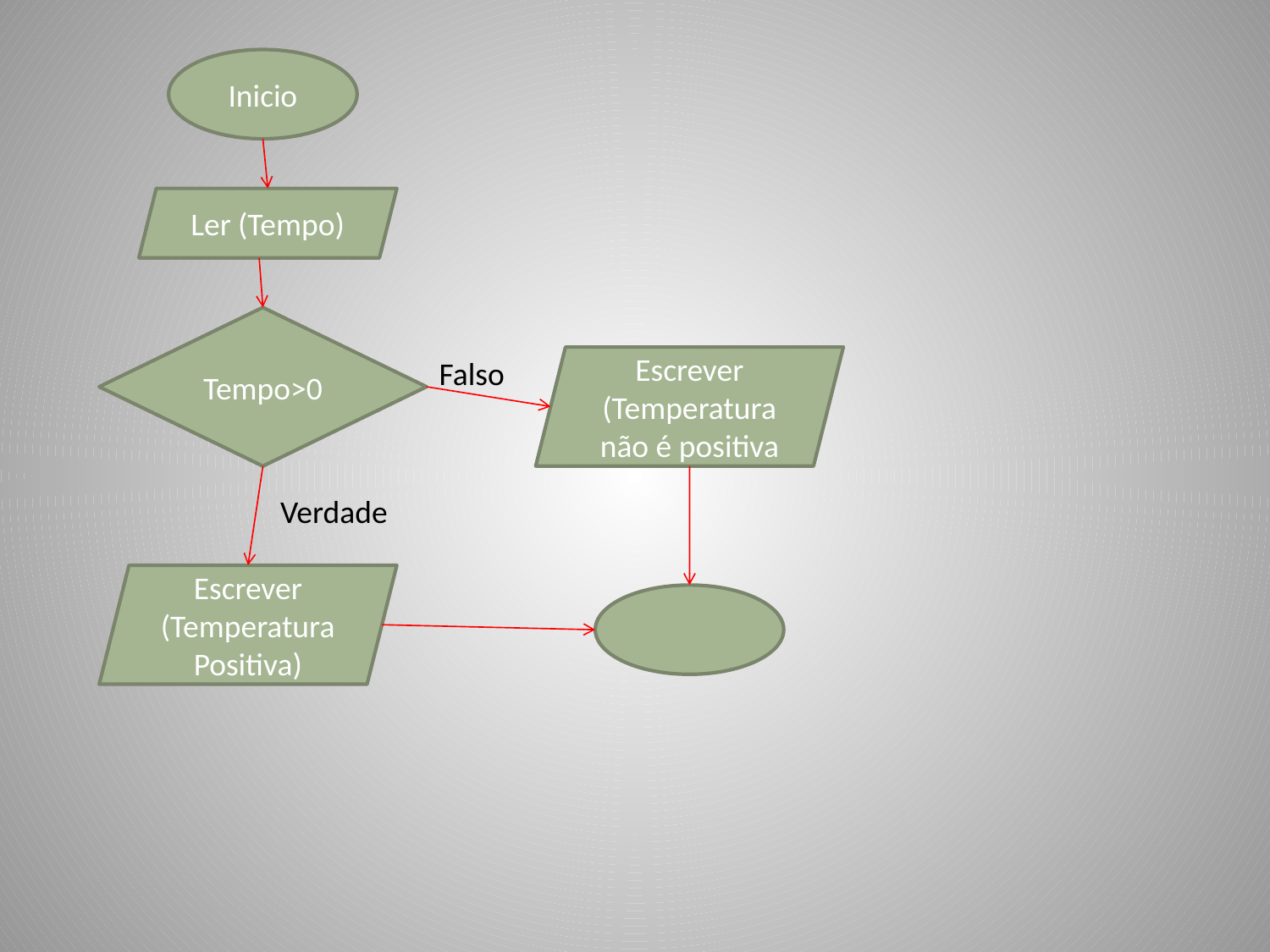

Inicio
Ler (Tempo)
Tempo>0
Falso
Escrever
(Temperatura não é positiva
Verdade
Escrever
(Temperatura Positiva)